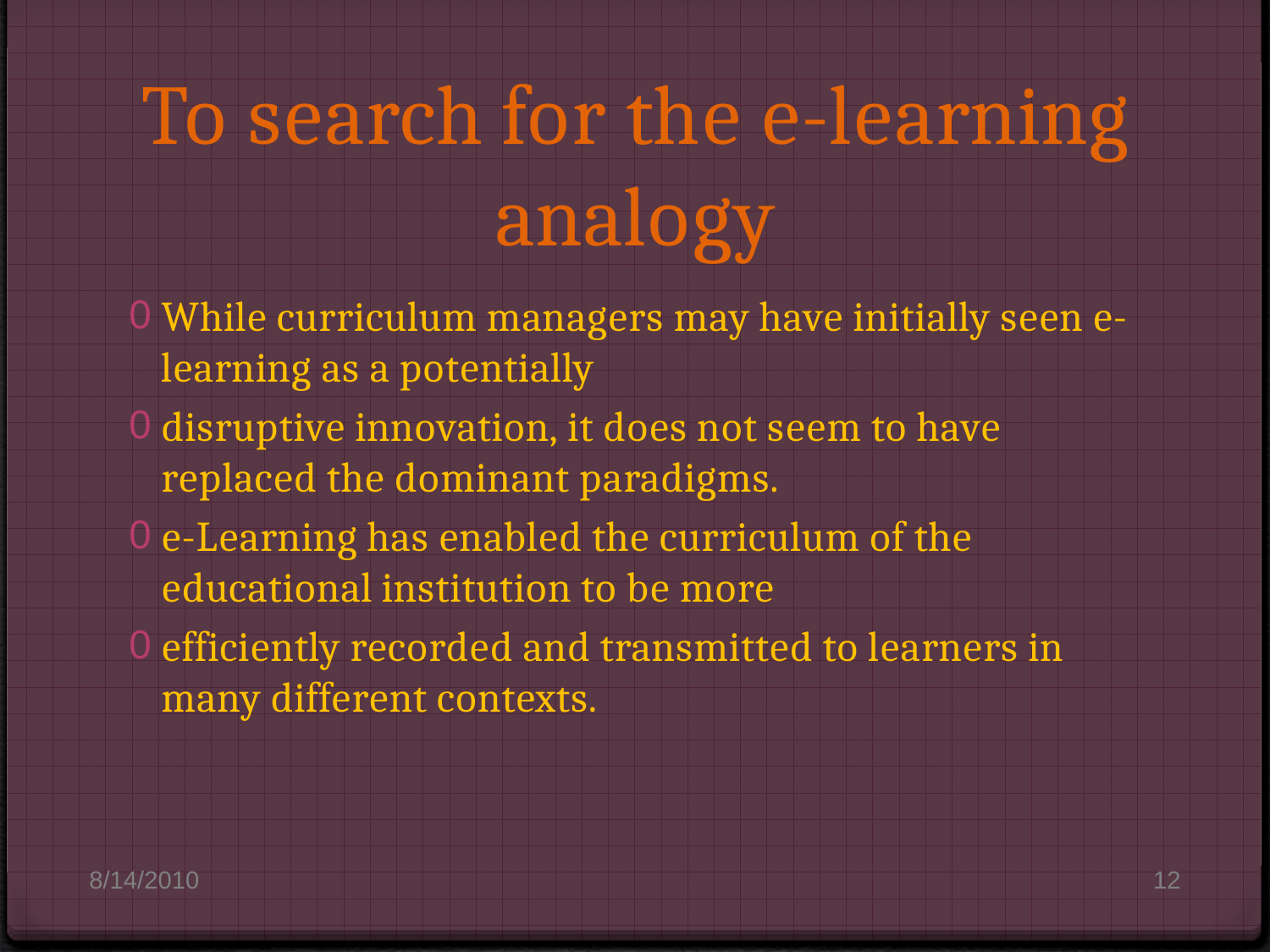

# To search for the e-learning analogy
While curriculum managers may have initially seen e-learning as a potentially
disruptive innovation, it does not seem to have replaced the dominant paradigms.
e-Learning has enabled the curriculum of the educational institution to be more
efficiently recorded and transmitted to learners in many different contexts.
8/14/2010

12